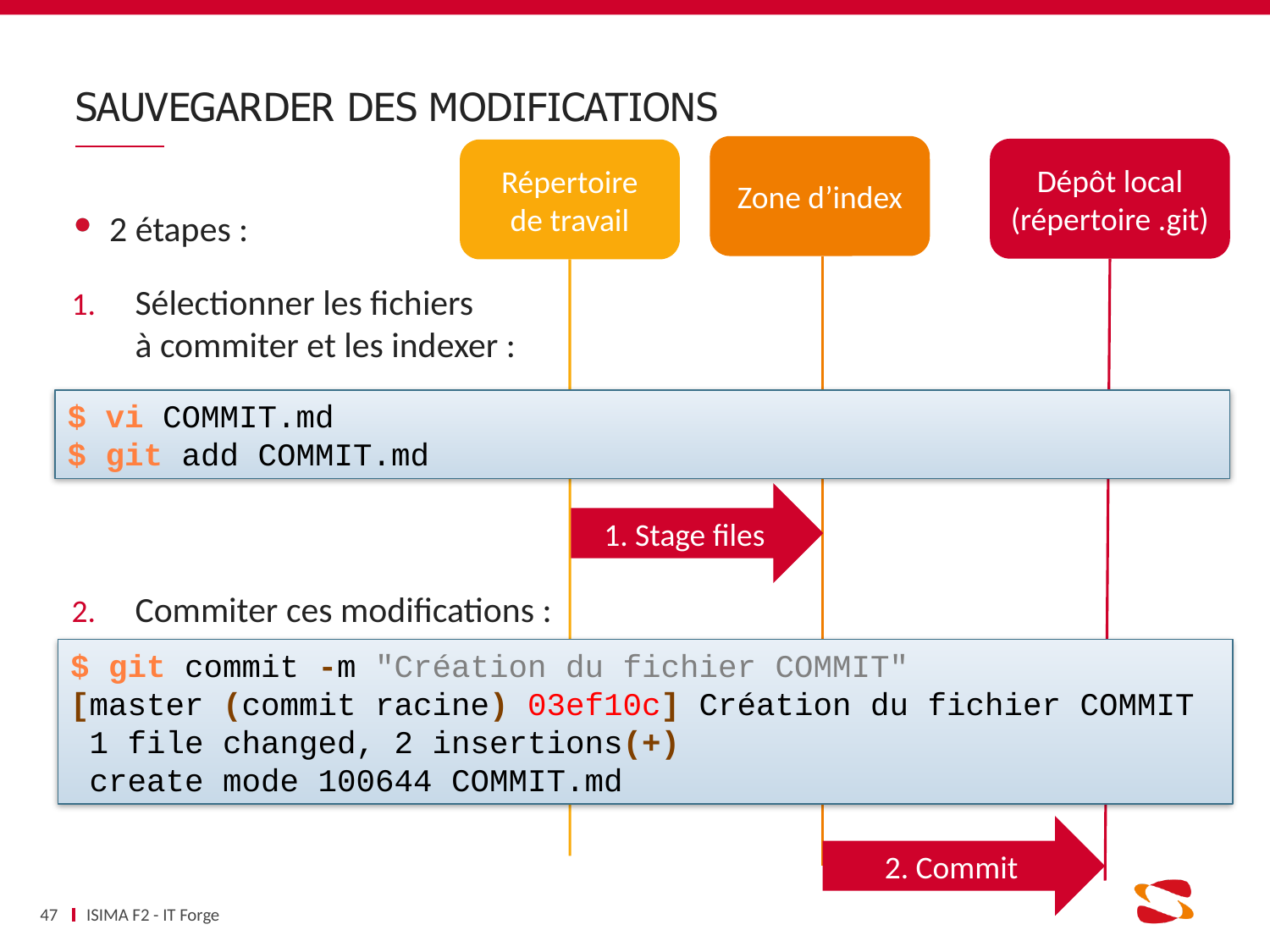

# Sauvegarder des modifications
Zone d’index
Dépôt local (répertoire .git)
Répertoire
de travail
1. Stage files
2. Commit
2 étapes :
Sélectionner les fichiers
à commiter et les indexer :

Commiter ces modifications :
$ vi COMMIT.md
$ git add COMMIT.md
$ git commit -m "Création du fichier COMMIT"
[master (commit racine) 03ef10c] Création du fichier COMMIT
 1 file changed, 2 insertions(+)
 create mode 100644 COMMIT.md
47
ISIMA F2 - IT Forge